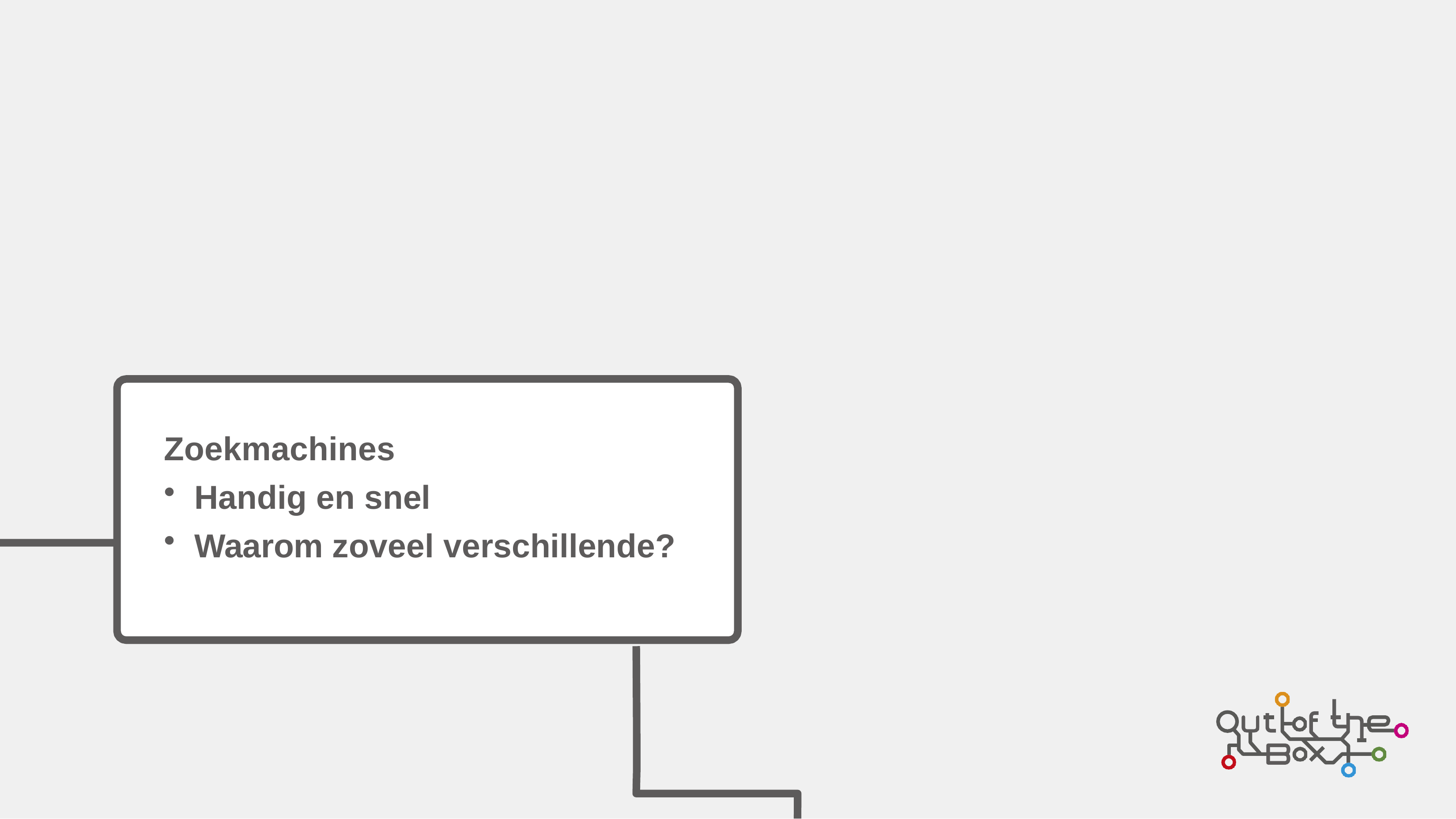

Zoekmachines
Handig en snel
Waarom zoveel verschillende?